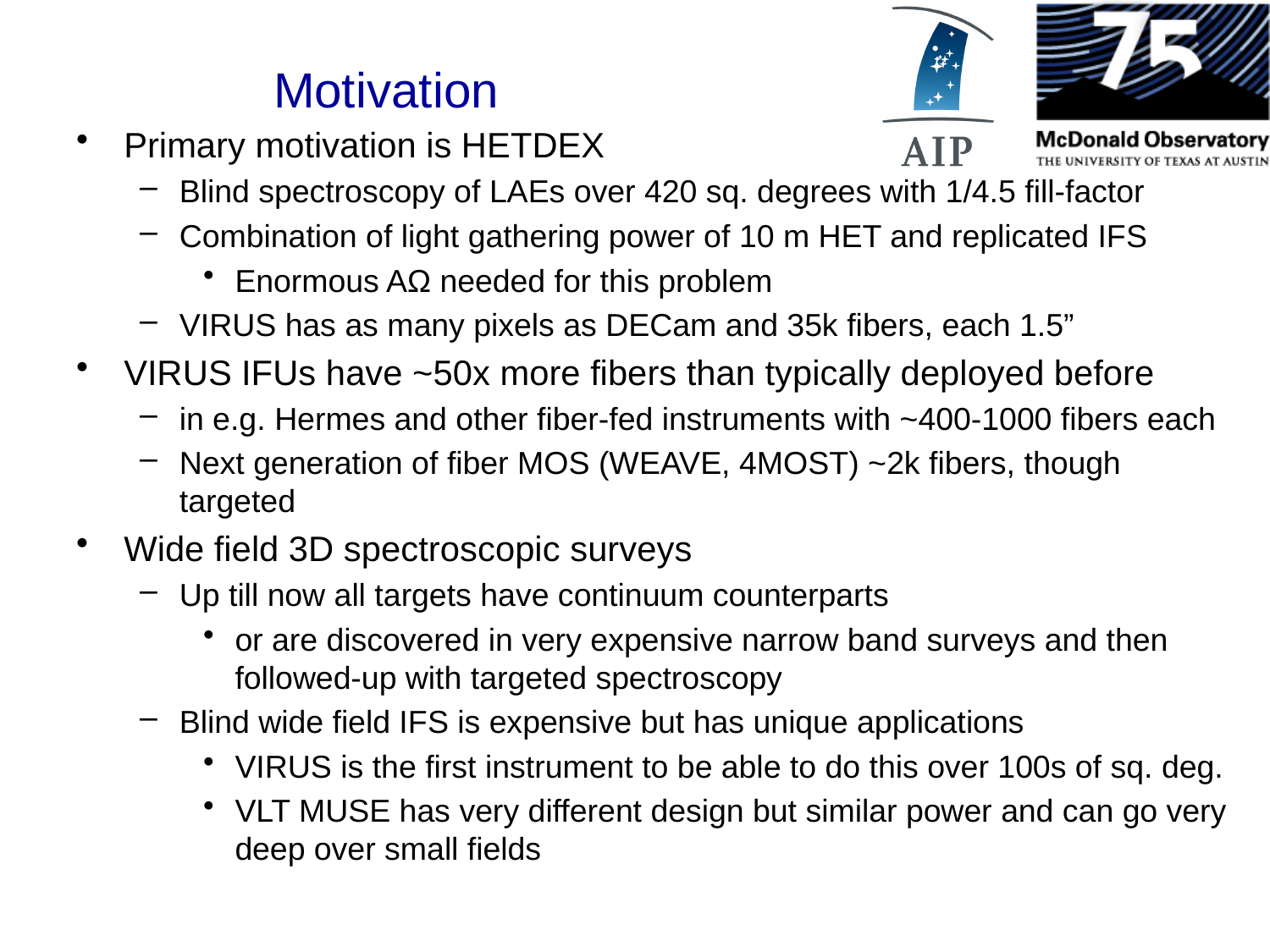

# Motivation
Primary motivation is HETDEX
Blind spectroscopy of LAEs over 420 sq. degrees with 1/4.5 fill-factor
Combination of light gathering power of 10 m HET and replicated IFS
Enormous AΩ needed for this problem
VIRUS has as many pixels as DECam and 35k fibers, each 1.5”
VIRUS IFUs have ~50x more fibers than typically deployed before
in e.g. Hermes and other fiber-fed instruments with ~400-1000 fibers each
Next generation of fiber MOS (WEAVE, 4MOST) ~2k fibers, though targeted
Wide field 3D spectroscopic surveys
Up till now all targets have continuum counterparts
or are discovered in very expensive narrow band surveys and then followed-up with targeted spectroscopy
Blind wide field IFS is expensive but has unique applications
VIRUS is the first instrument to be able to do this over 100s of sq. deg.
VLT MUSE has very different design but similar power and can go very deep over small fields